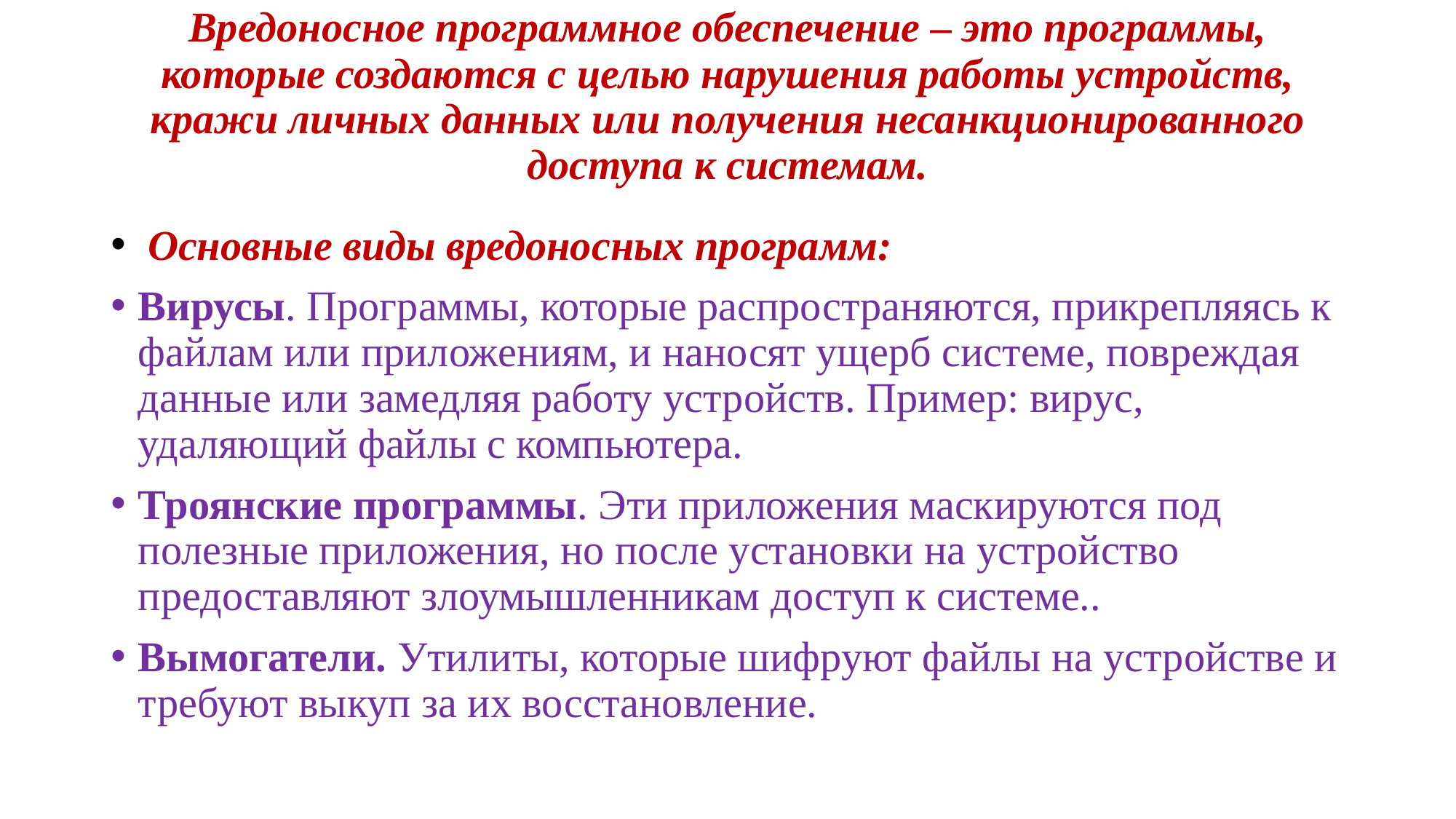

# Вредоносное программное обеспечение – это программы, которые создаются с целью нарушения работы устройств, кражи личных данных или получения несанкционированного доступа к системам.
 Основные виды вредоносных программ:
Вирусы. Программы, которые распространяются, прикрепляясь к файлам или приложениям, и наносят ущерб системе, повреждая данные или замедляя работу устройств. Пример: вирус, удаляющий файлы с компьютера.
Троянские программы. Эти приложения маскируются под полезные приложения, но после установки на устройство предоставляют злоумышленникам доступ к системе..
Вымогатели. Утилиты, которые шифруют файлы на устройстве и требуют выкуп за их восстановление.